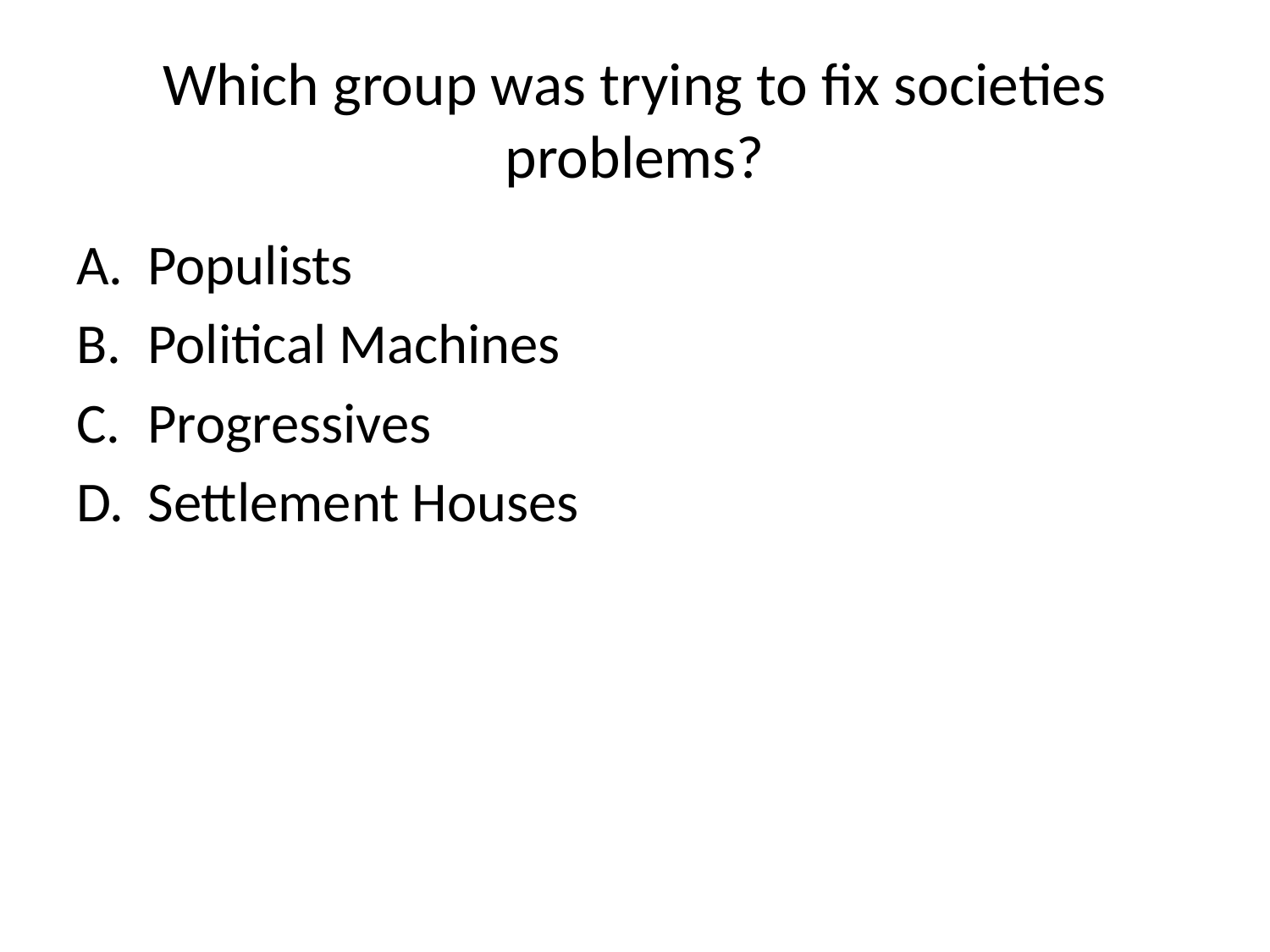

# Which group was trying to fix societies problems?
Populists
Political Machines
Progressives
Settlement Houses